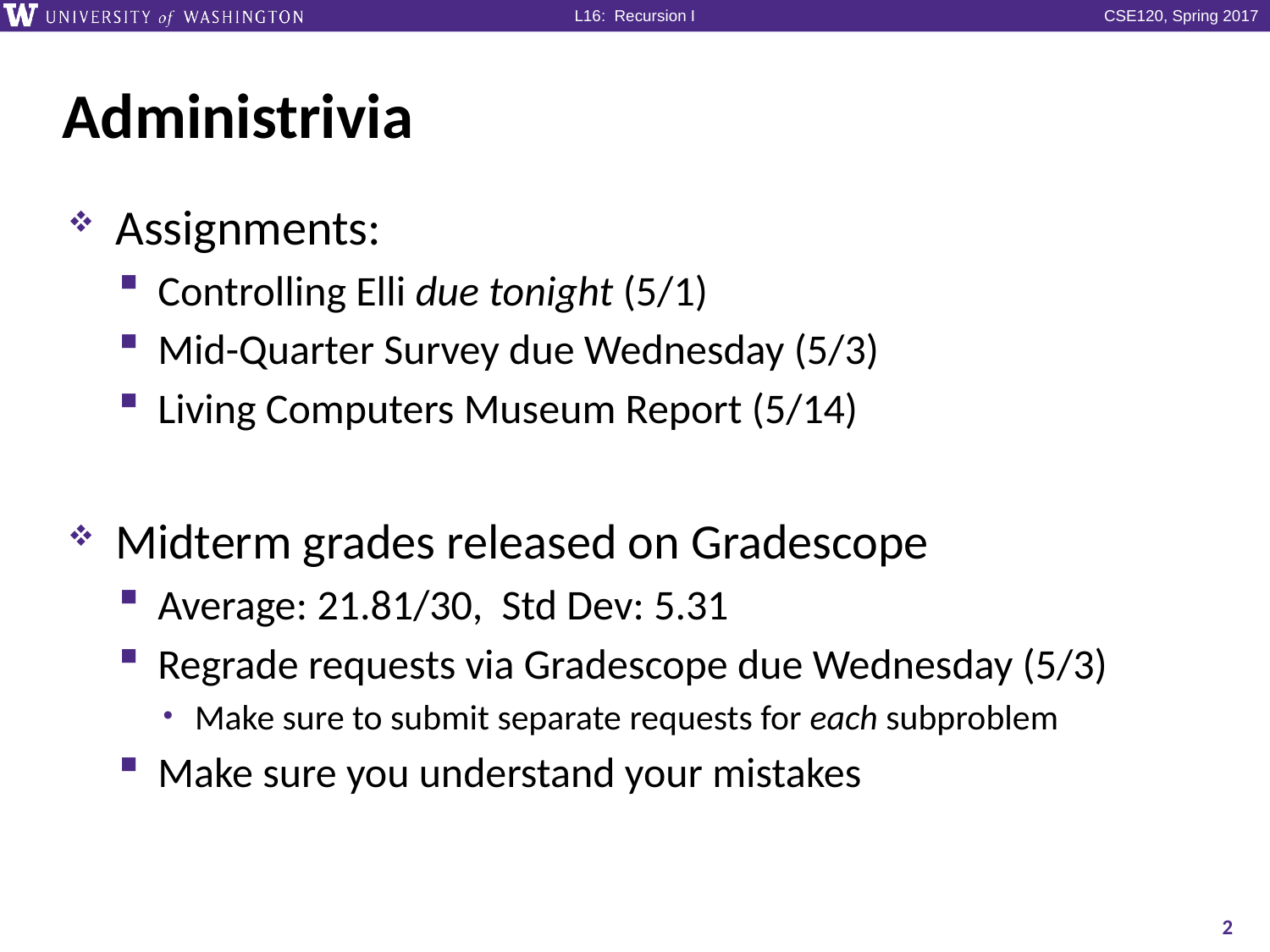

# Administrivia
Assignments:
Controlling Elli due tonight (5/1)
Mid-Quarter Survey due Wednesday (5/3)
Living Computers Museum Report (5/14)

Midterm grades released on Gradescope
Average: 21.81/30,  Std Dev: 5.31
Regrade requests via Gradescope due Wednesday (5/3)
Make sure to submit separate requests for each subproblem
Make sure you understand your mistakes

2